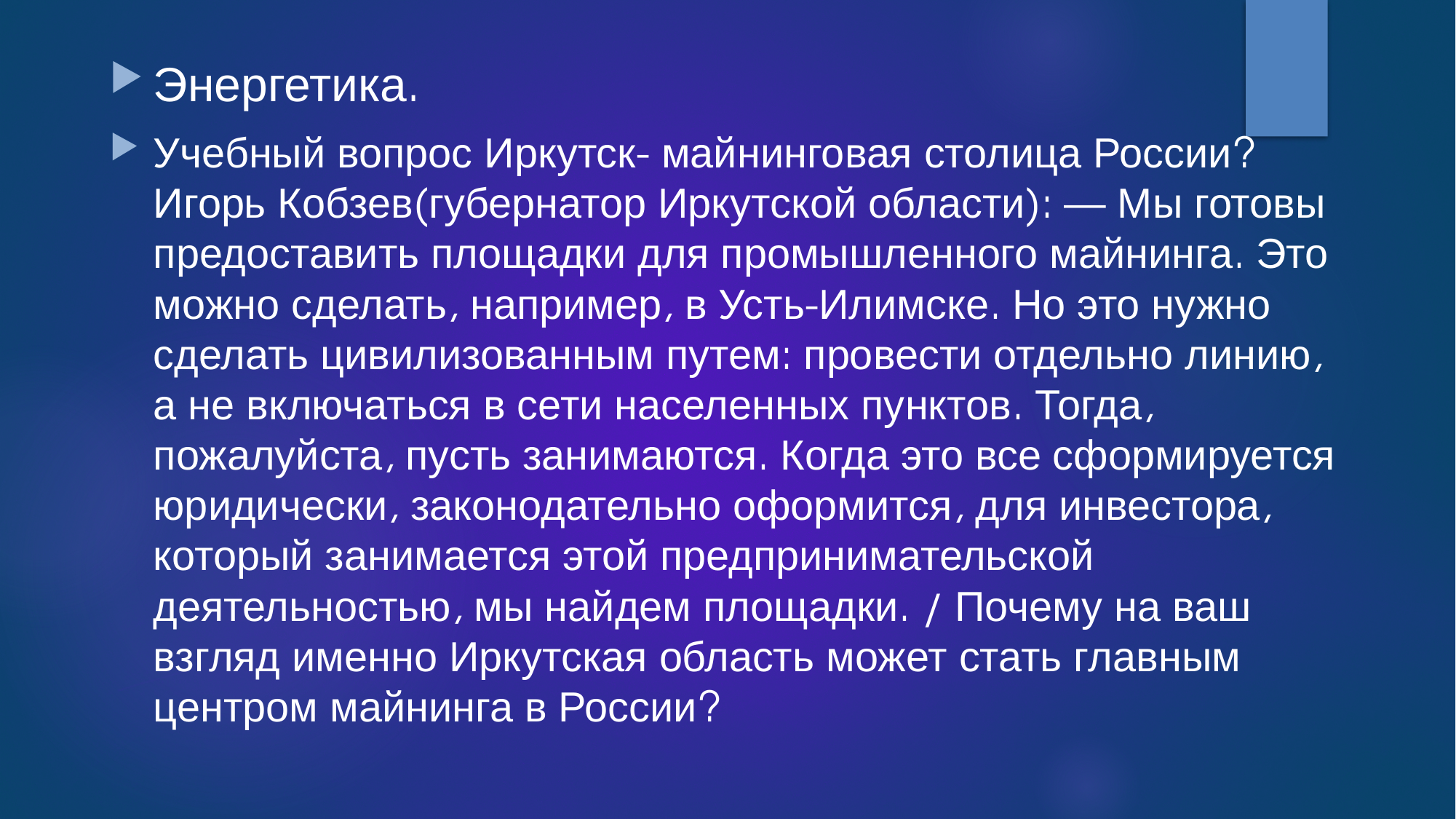

#
Энергетика.
Учебный вопрос Иркутск- майнинговая столица России? Игорь Кобзев(губернатор Иркутской области): — Мы готовы предоставить площадки для промышленного майнинга. Это можно сделать, например, в Усть-Илимске. Но это нужно сделать цивилизованным путем: провести отдельно линию, а не включаться в сети населенных пунктов. Тогда, пожалуйста, пусть занимаются. Когда это все сформируется юридически, законодательно оформится, для инвестора, который занимается этой предпринимательской деятельностью, мы найдем площадки. / Почему на ваш взгляд именно Иркутская область может стать главным центром майнинга в России?